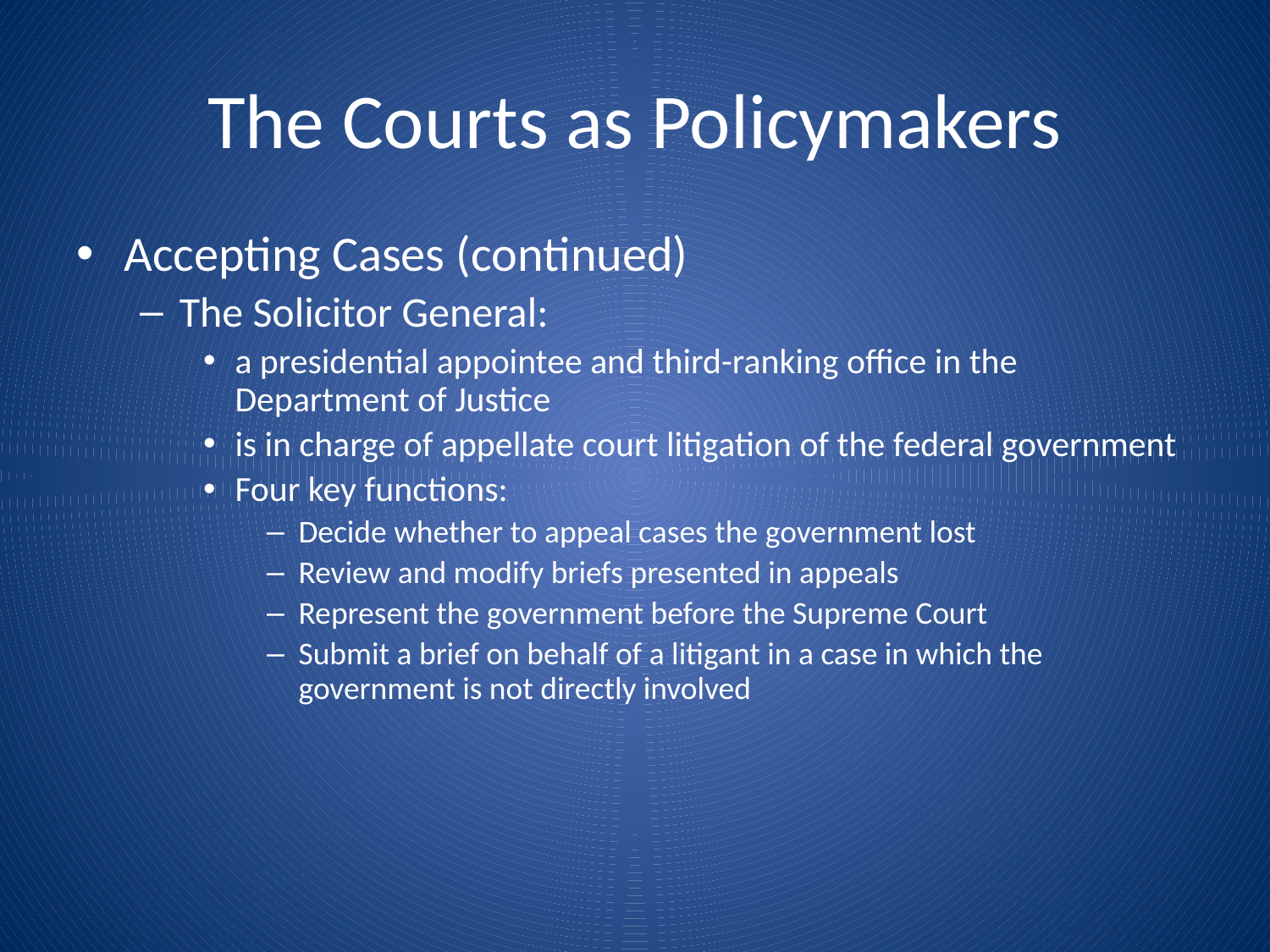

# The Courts as Policymakers
Accepting Cases (continued)
The Solicitor General:
a presidential appointee and third-ranking office in the Department of Justice
is in charge of appellate court litigation of the federal government
Four key functions:
Decide whether to appeal cases the government lost
Review and modify briefs presented in appeals
Represent the government before the Supreme Court
Submit a brief on behalf of a litigant in a case in which the government is not directly involved